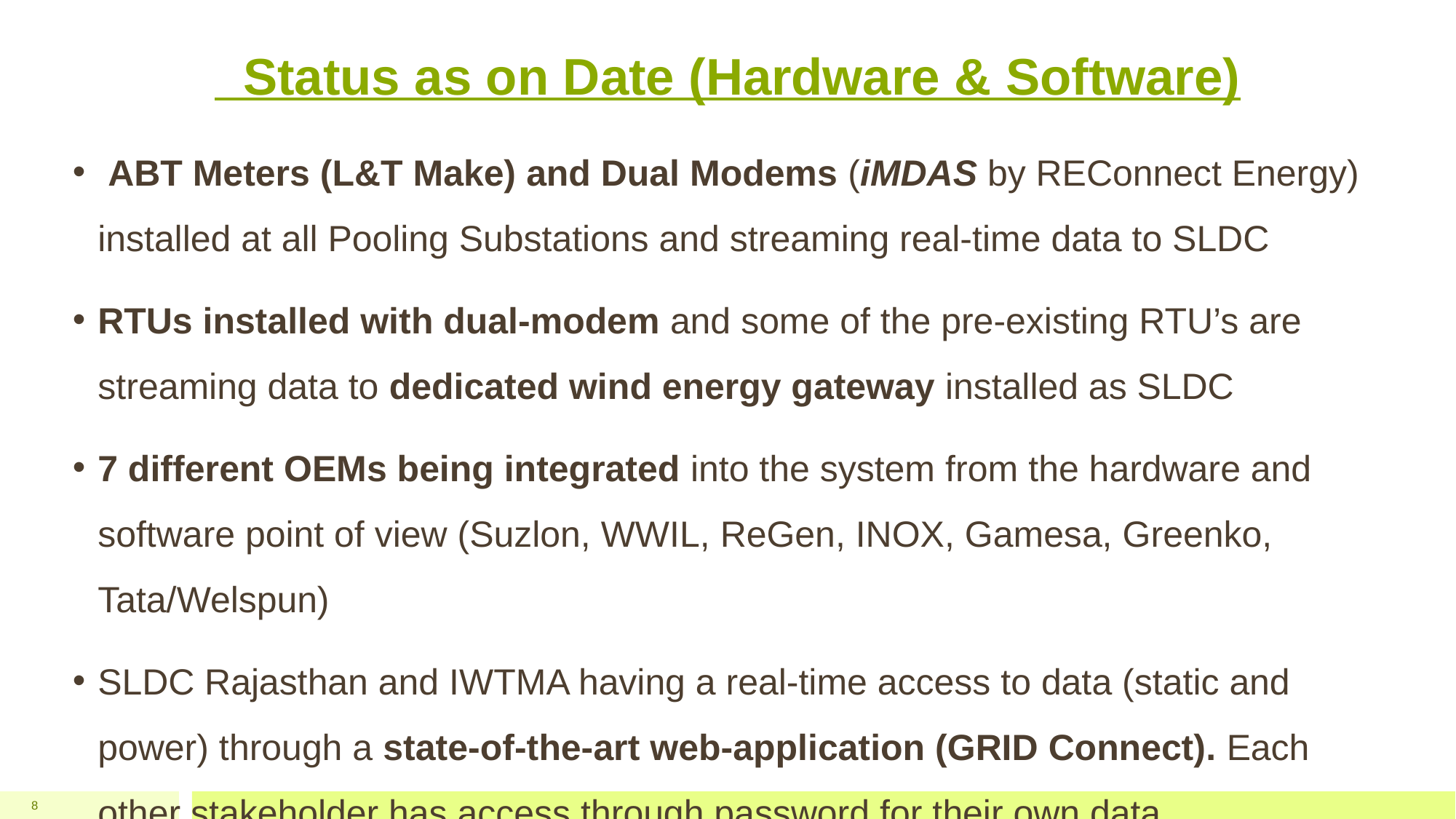

# Status as on Date (Hardware & Software)
 ABT Meters (L&T Make) and Dual Modems (iMDAS by REConnect Energy) installed at all Pooling Substations and streaming real-time data to SLDC
RTUs installed with dual-modem and some of the pre-existing RTU’s are streaming data to dedicated wind energy gateway installed as SLDC
7 different OEMs being integrated into the system from the hardware and software point of view (Suzlon, WWIL, ReGen, INOX, Gamesa, Greenko, Tata/Welspun)
SLDC Rajasthan and IWTMA having a real-time access to data (static and power) through a state-of-the-art web-application (GRID Connect). Each other stakeholder has access through password for their own data

8